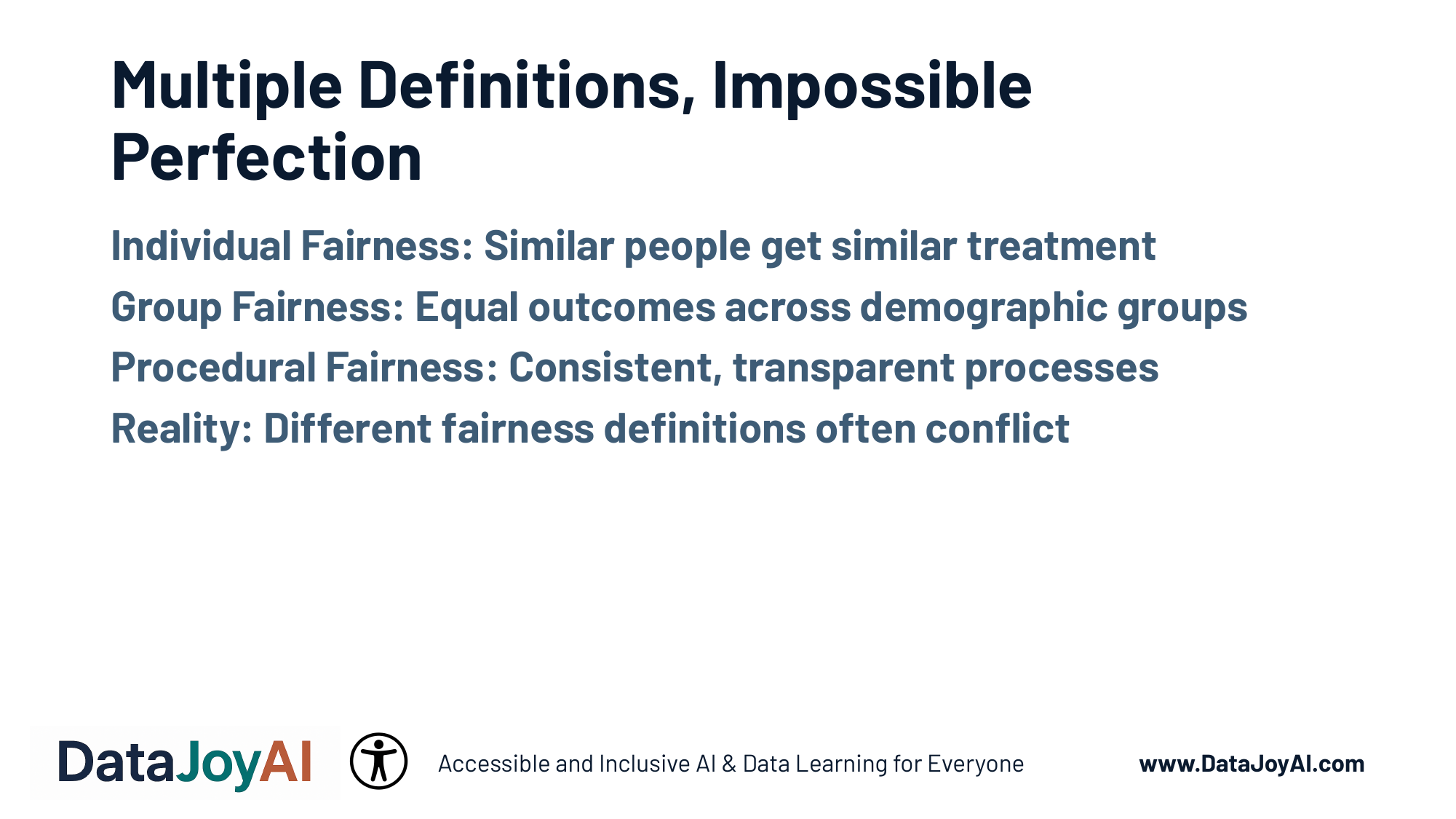

# Multiple Definitions, Impossible Perfection
Individual Fairness: Similar people get similar treatment
Group Fairness: Equal outcomes across demographic groups
Procedural Fairness: Consistent, transparent processes
Reality: Different fairness definitions often conflict